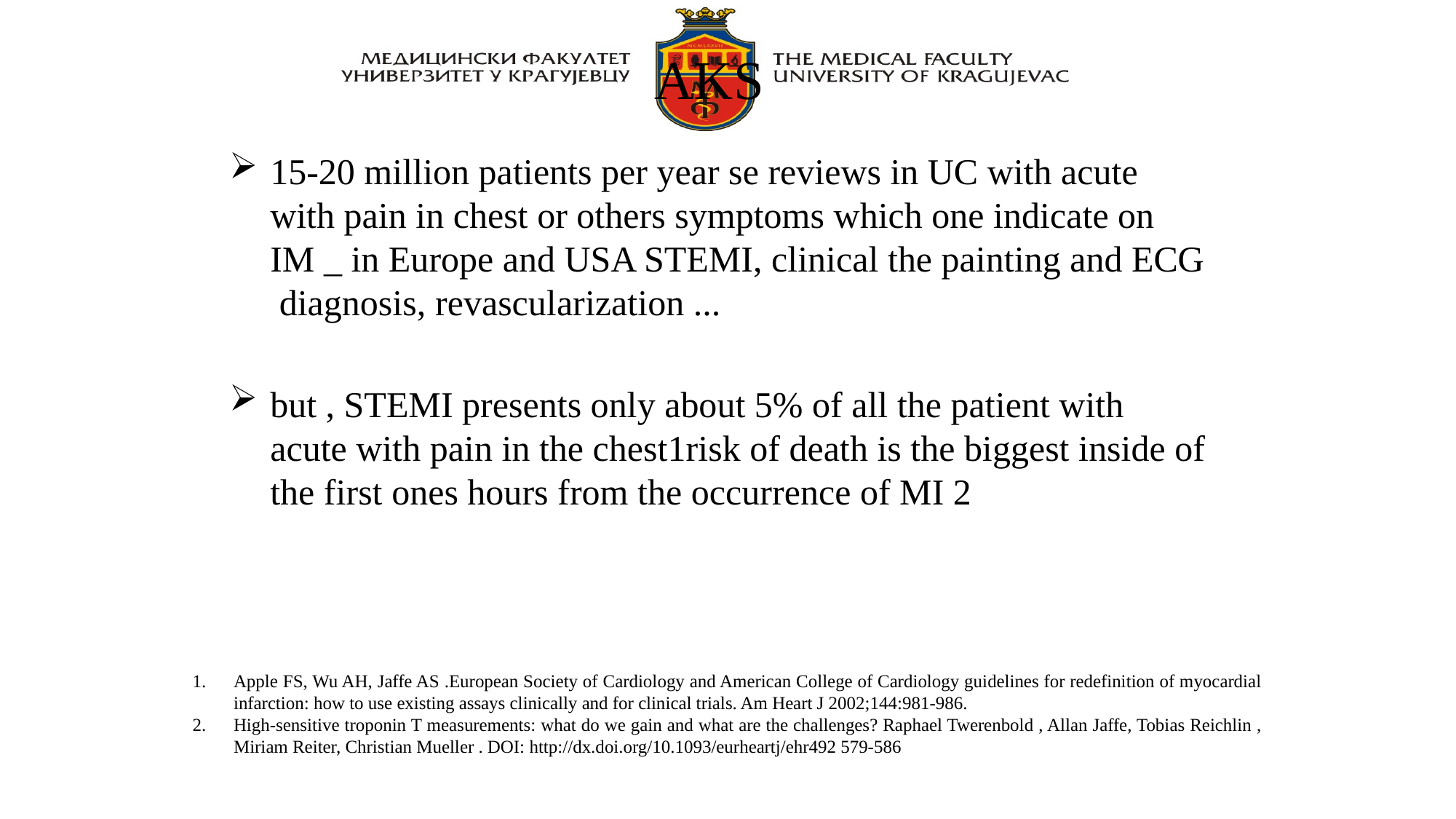

# AKS

15-20 million patients per year se reviews in UC with acute with pain in chest or others symptoms which one indicate on IM _ in Europe and USA STEMI, clinical the painting and ECG  diagnosis, revascularization ...

but , STEMI presents only about 5% of all the patient with acute with pain in the chest1risk of death is the biggest inside of the first ones hours from the occurrence of MI 2
Apple FS, Wu AH, Jaffe AS .European Society of Cardiology and American College of Cardiology guidelines for redefinition of myocardial infarction: how to use existing assays clinically and for clinical trials. Am Heart J 2002;144:981-986.
High-sensitive troponin T measurements: what do we gain and what are the challenges? Raphael Twerenbold , Allan Jaffe, Tobias Reichlin , Miriam Reiter, Christian Mueller . DOI: http://dx.doi.org/10.1093/eurheartj/ehr492 579-586